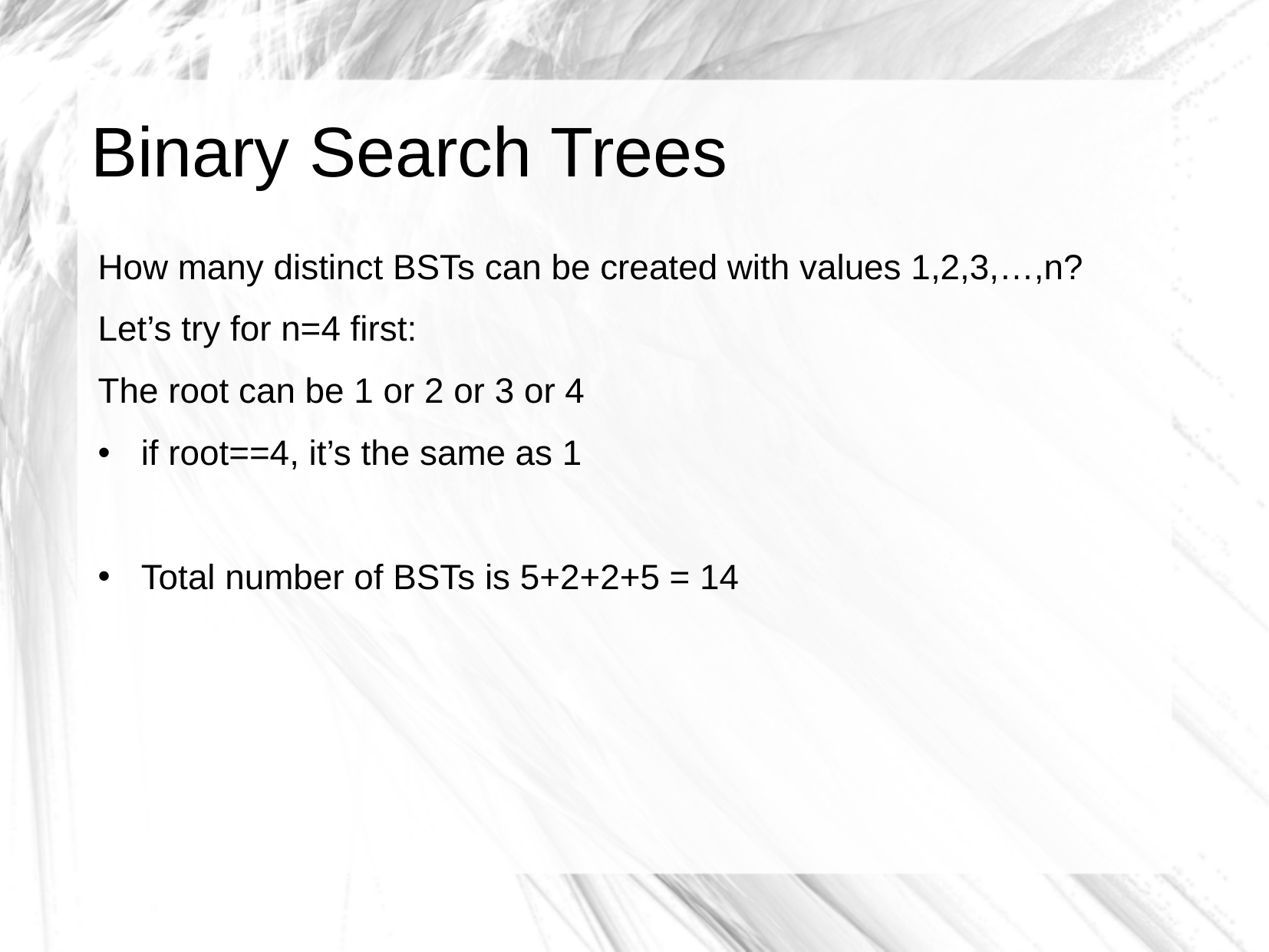

# Binary Search Trees
How many distinct BSTs can be created with values 1,2,3,…,n?
Let’s try for n=4 first:
The root can be 1 or 2 or 3 or 4
if root==4, it’s the same as 1

Total number of BSTs is 5+2+2+5 = 14